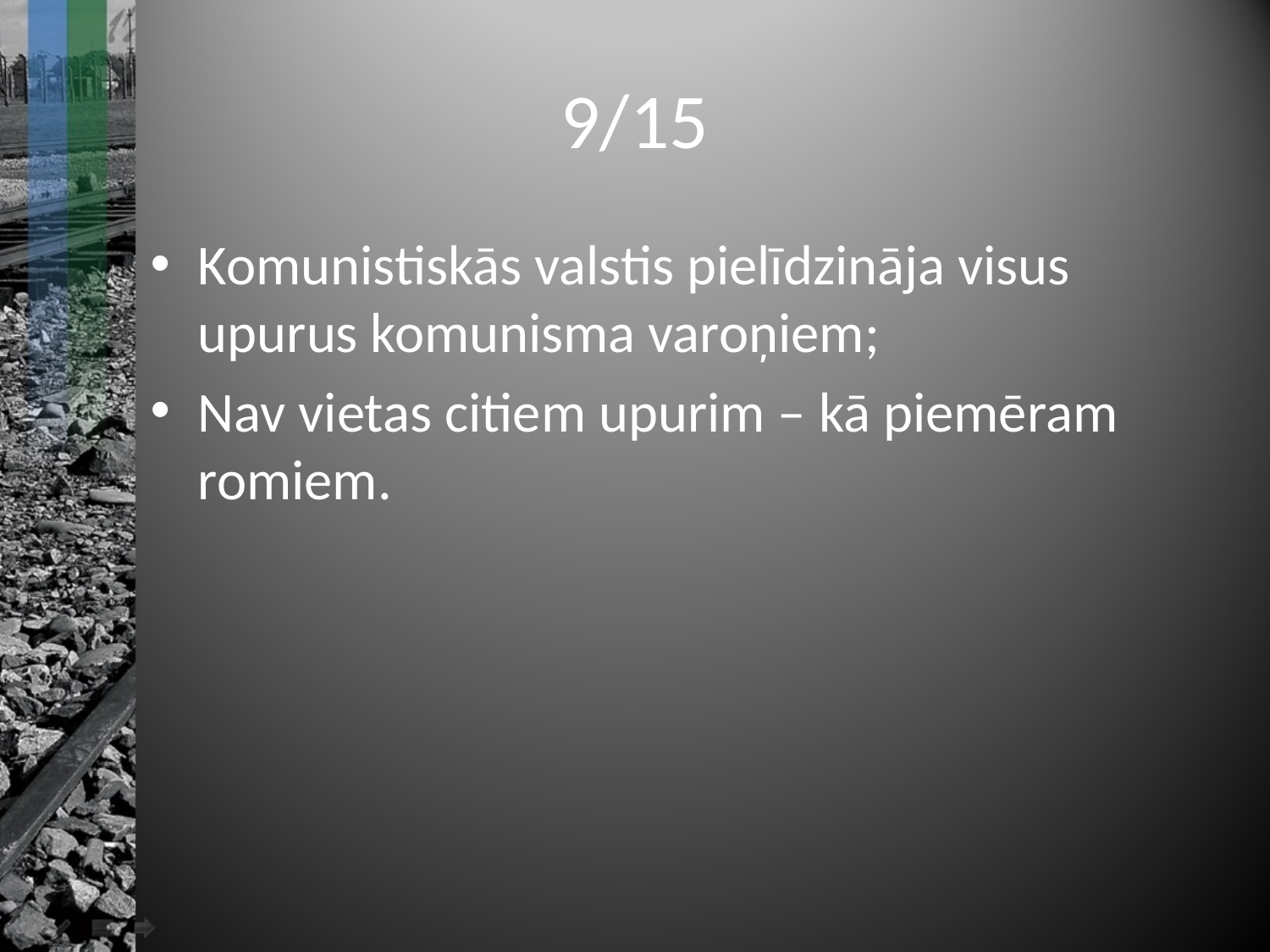

# 9/15
Komunistiskās valstis pielīdzināja visus upurus komunisma varoņiem;
Nav vietas citiem upurim – kā piemēram romiem.